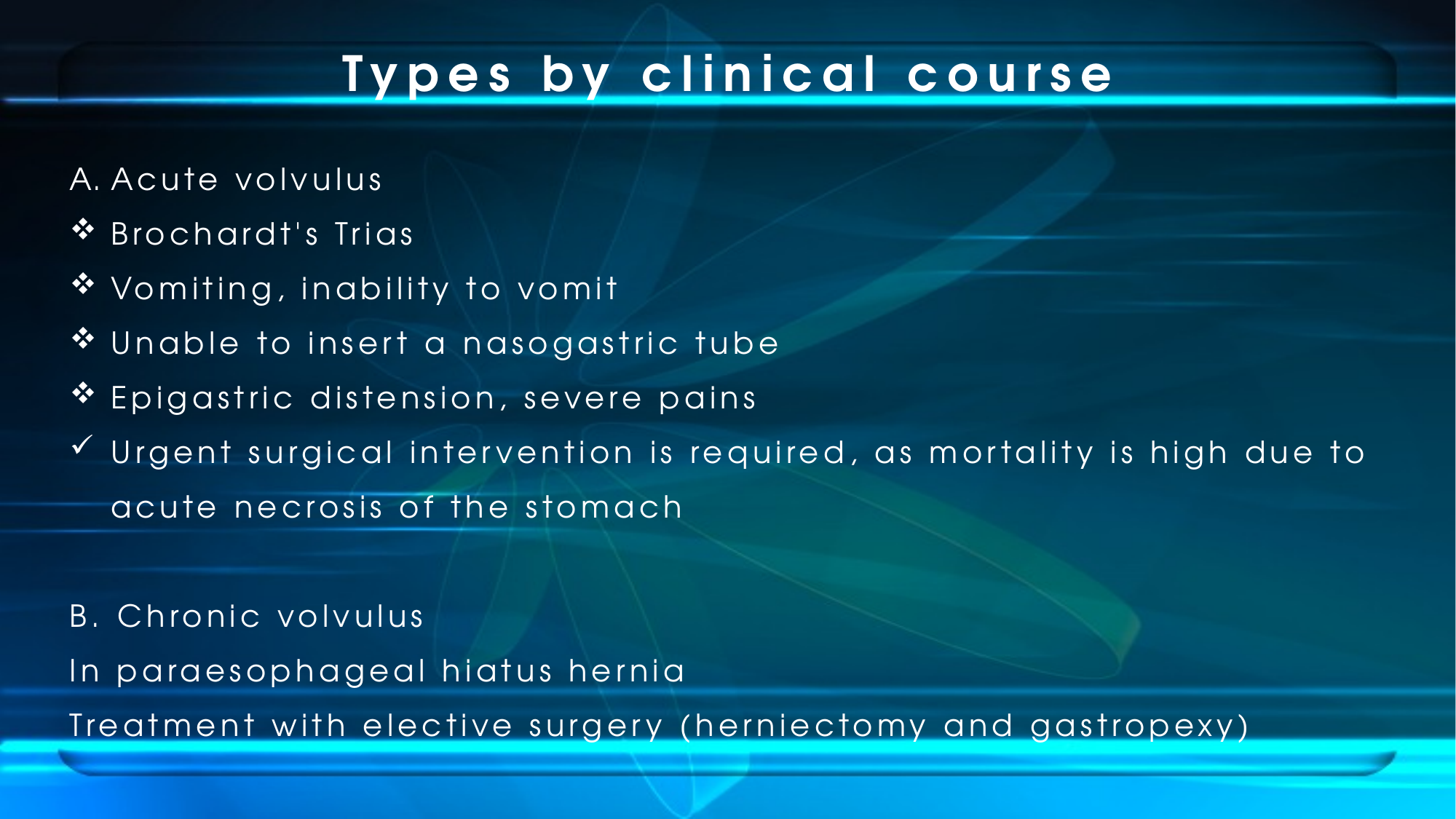

Types by clinical course
Acute volvulus
Brochardt's Trias
Vomiting, inability to vomit
Unable to insert a nasogastric tube
Epigastric distension, severe pains
Urgent surgical intervention is required, as mortality is high due to acute necrosis of the stomach

B. Chronic volvulus
In paraesophageal hiatus hernia
Treatment with elective surgery (herniectomy and gastropexy)